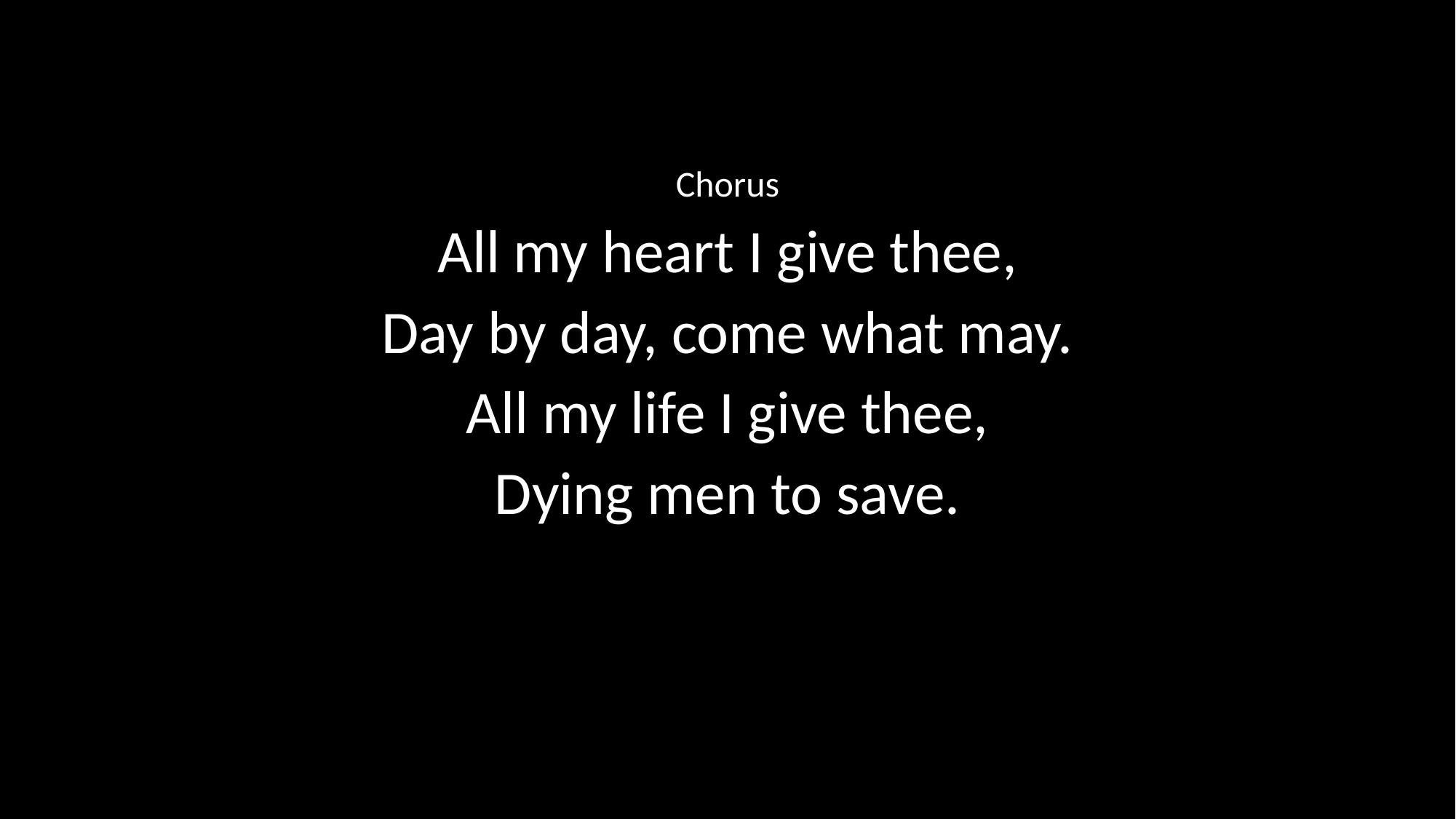

Chorus
All my heart I give thee,
Day by day, come what may.
All my life I give thee,
Dying men to save.